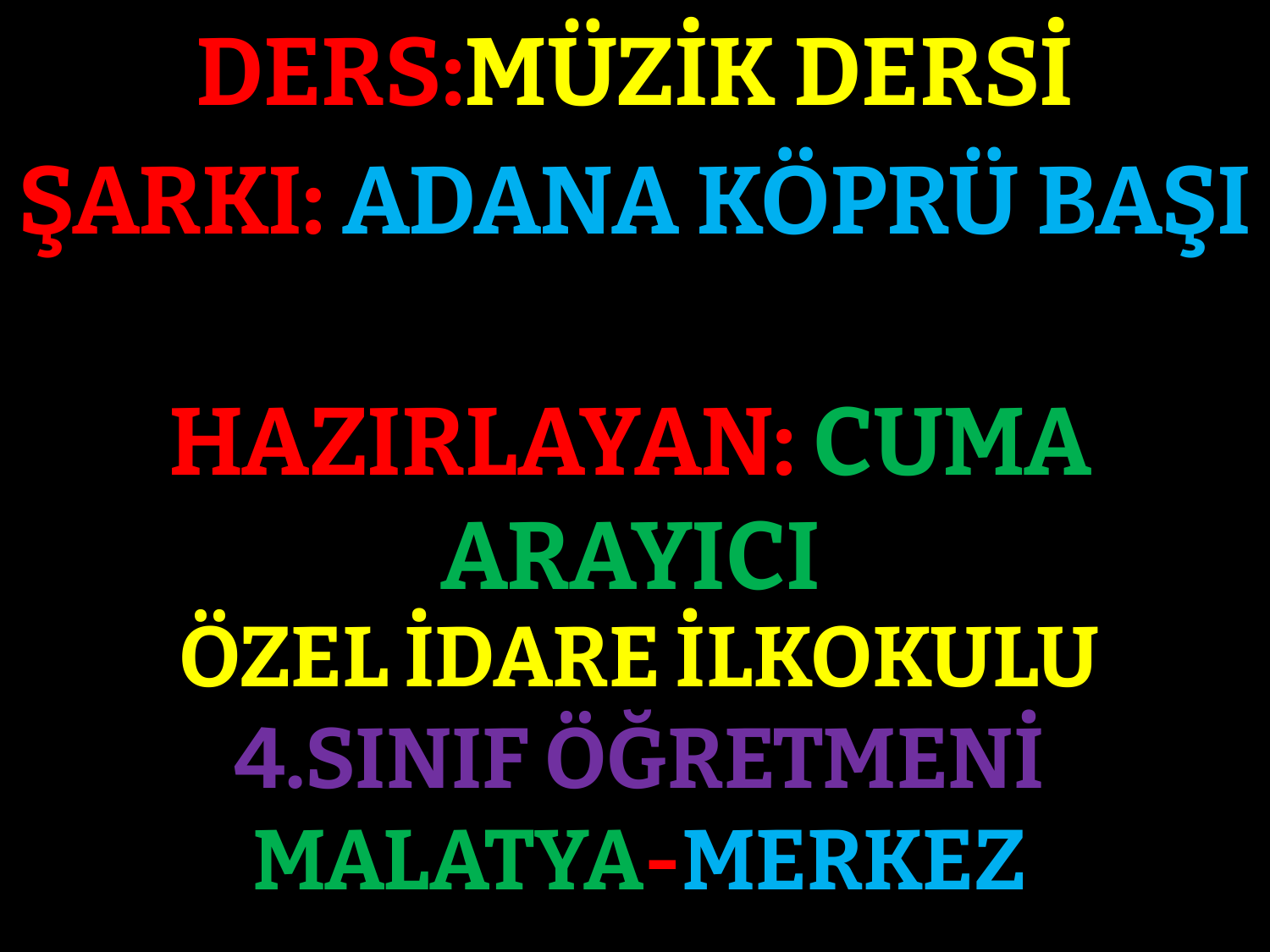

DERS:MÜZİK DERSİ
ŞARKI: ADANA KÖPRÜ BAŞI
#
HAZIRLAYAN: CUMA ARAYICI
ÖZEL İDARE İLKOKULU
4.SINIF ÖĞRETMENİ
MALATYA-MERKEZ